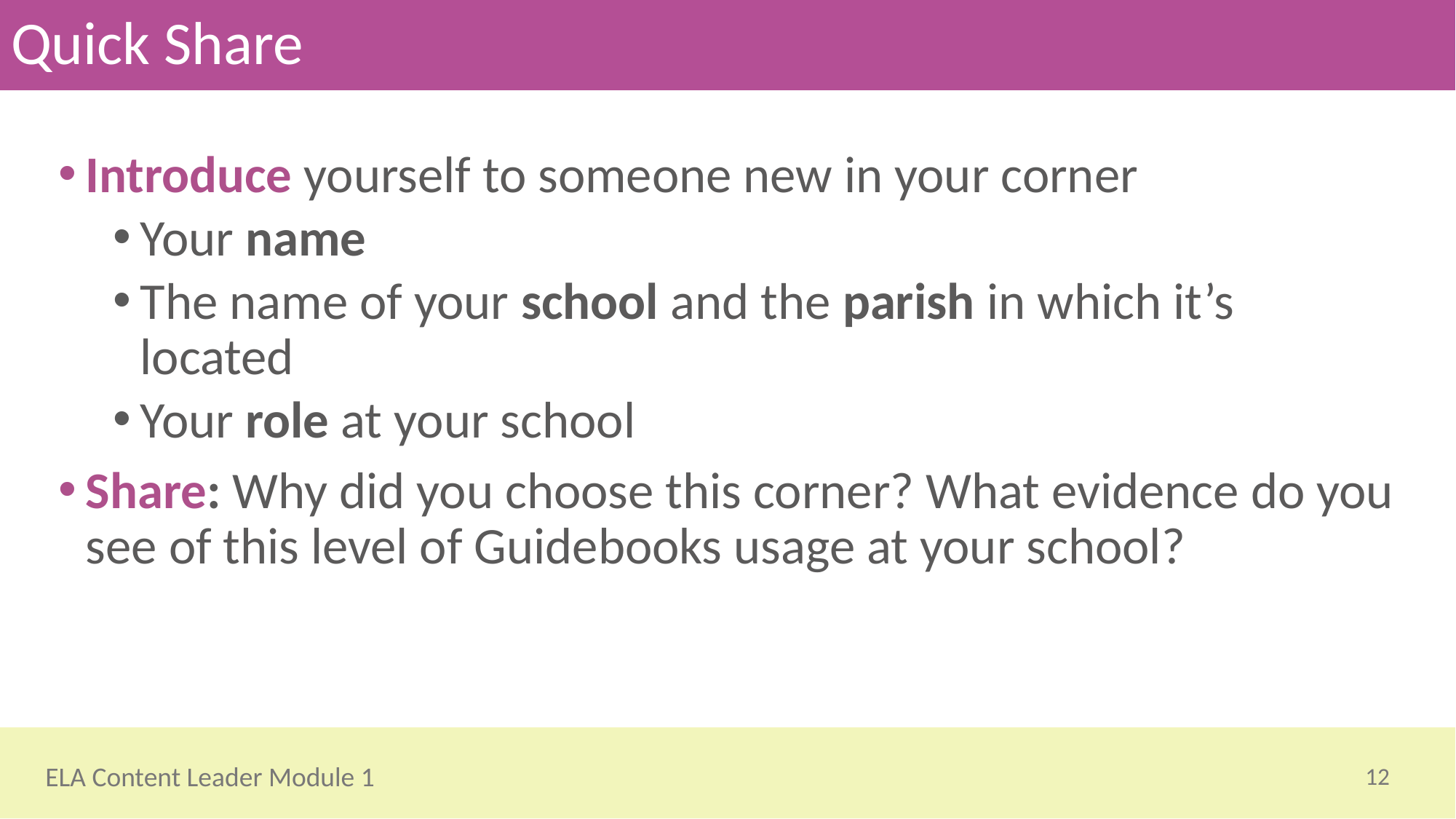

# Quick Share
Introduce yourself to someone new in your corner
Your name
The name of your school and the parish in which it’s located
Your role at your school
Share: Why did you choose this corner? What evidence do you see of this level of Guidebooks usage at your school?

12